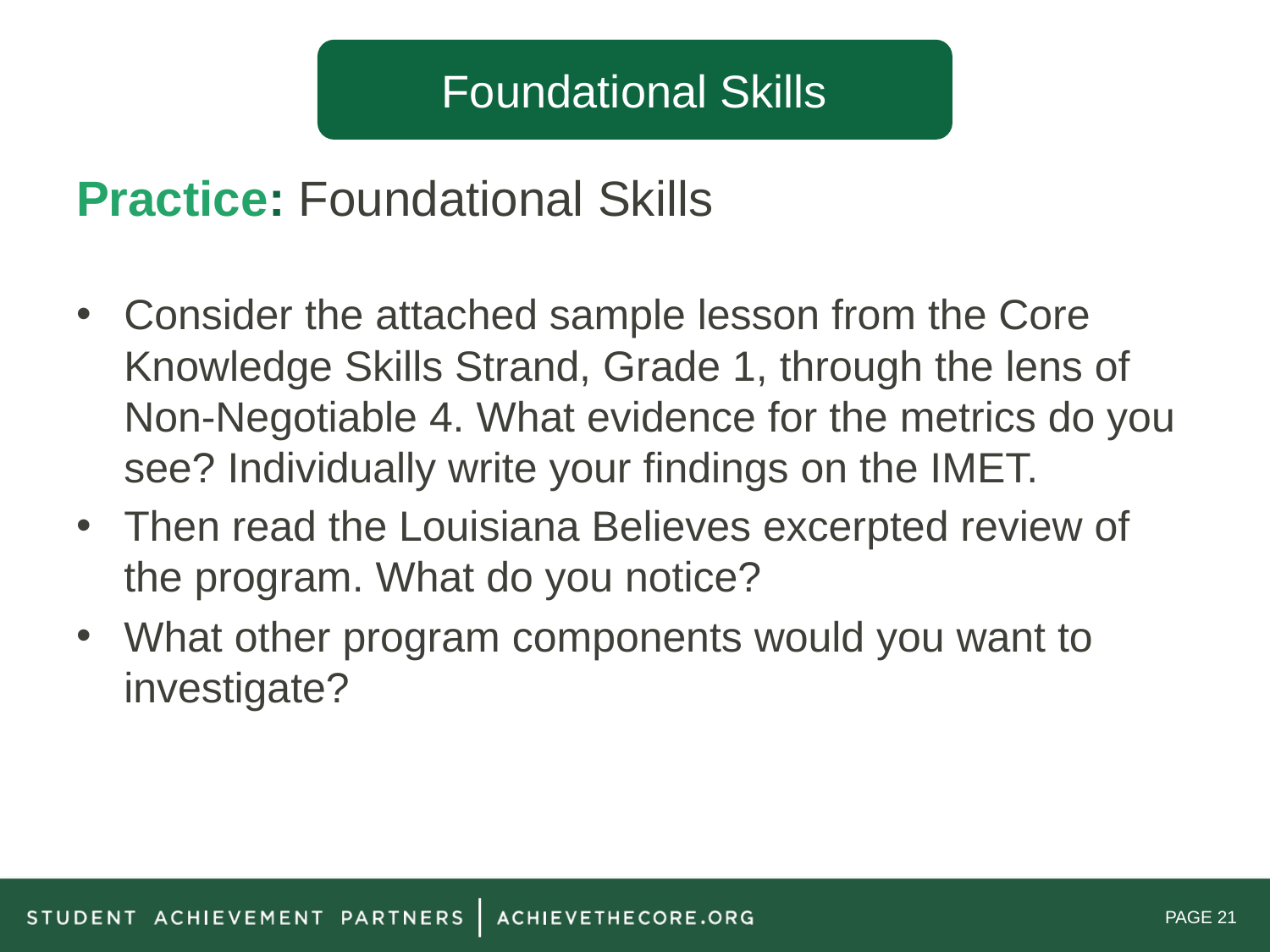

Foundational Skills
# Practice: Foundational Skills

Consider the attached sample lesson from the Core Knowledge Skills Strand, Grade 1, through the lens of Non-Negotiable 4. What evidence for the metrics do you see? Individually write your findings on the IMET.
Then read the Louisiana Believes excerpted review of the program. What do you notice?
What other program components would you want to investigate?